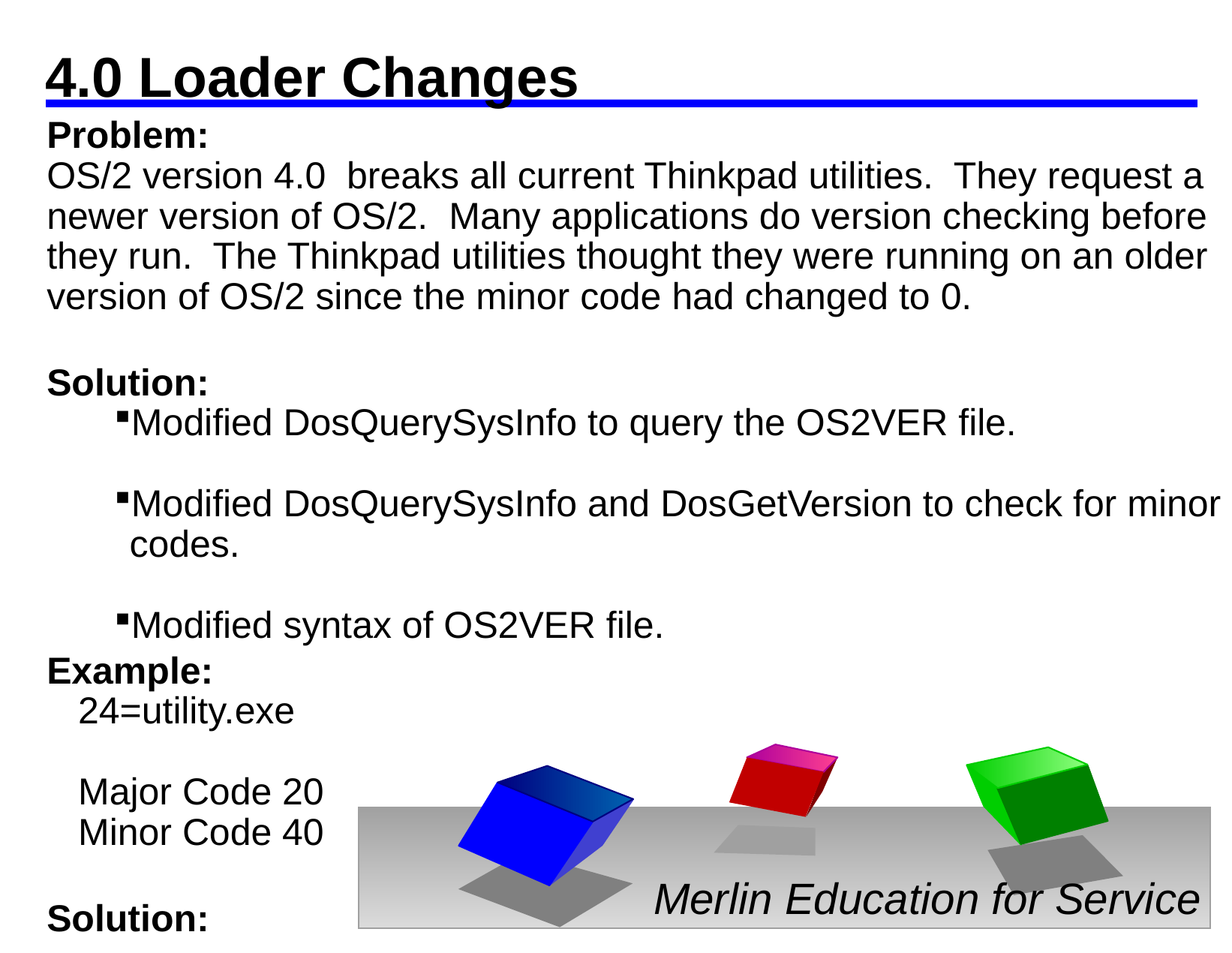

4.0 Loader Changes

Problem:
OS/2 version 4.0  breaks all current Thinkpad utilities.  They request a newer version of OS/2.  Many applications do version checking before they run.  The Thinkpad utilities thought they were running on an older version of OS/2 since the minor code had changed to 0.

Solution:
Modified DosQuerySysInfo to query the OS2VER file.

Modified DosQuerySysInfo and DosGetVersion to check for minor codes.

Modified syntax of OS2VER file.
Example:
   24=utility.exe

   Major Code 20
   Minor Code 40

Solution:

Merlin Education for Service